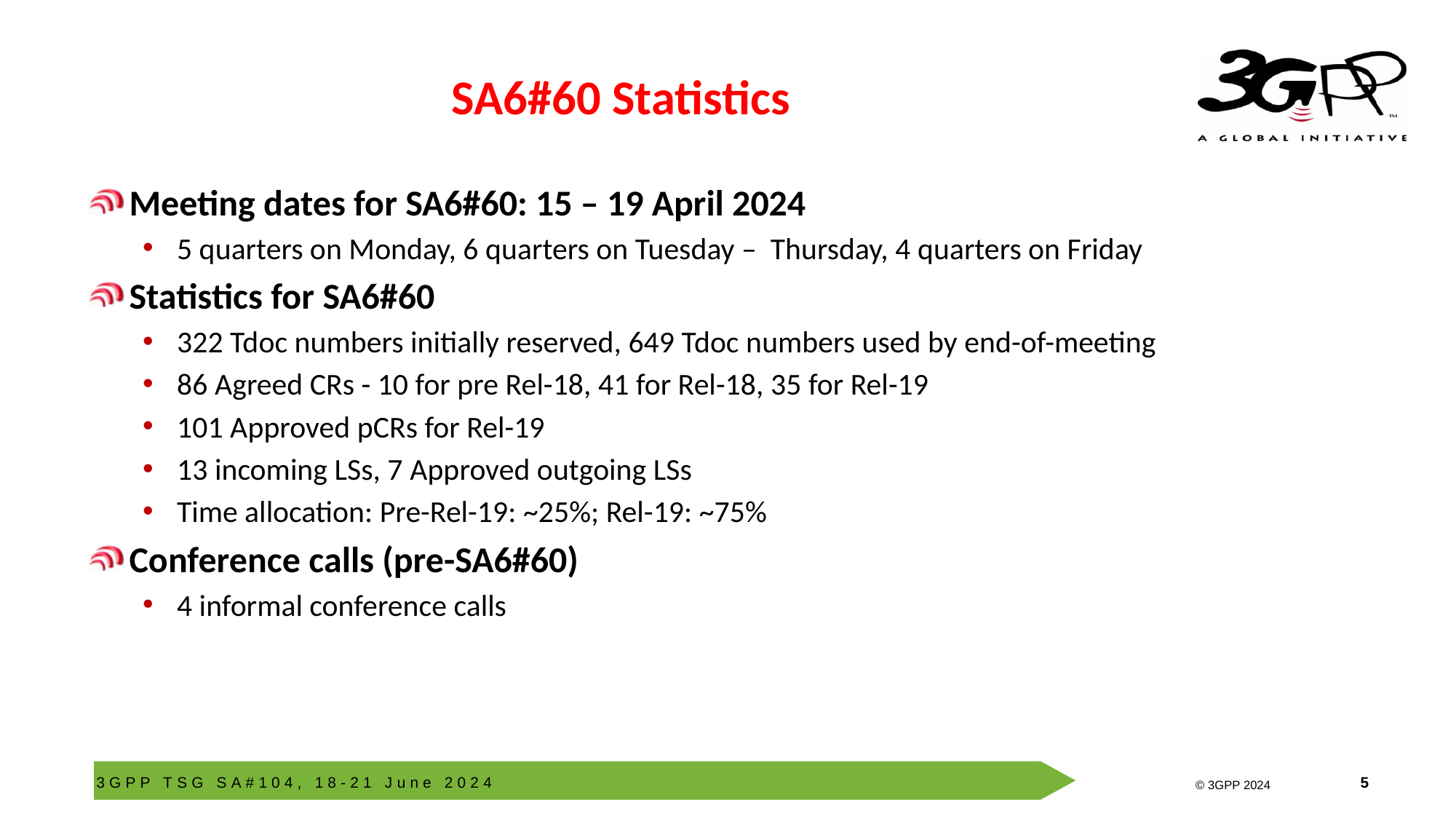

# SA6#60 Statistics
Meeting dates for SA6#60: 15 – 19 April 2024
5 quarters on Monday, 6 quarters on Tuesday –  Thursday, 4 quarters on Friday
Statistics for SA6#60
322 Tdoc numbers initially reserved, 649 Tdoc numbers used by end-of-meeting
86 Agreed CRs - 10 for pre Rel-18, 41 for Rel-18, 35 for Rel-19
101 Approved pCRs for Rel-19
13 incoming LSs, 7 Approved outgoing LSs
Time allocation: Pre-Rel-19: ~25%; Rel-19: ~75%
Conference calls (pre-SA6#60)
4 informal conference calls